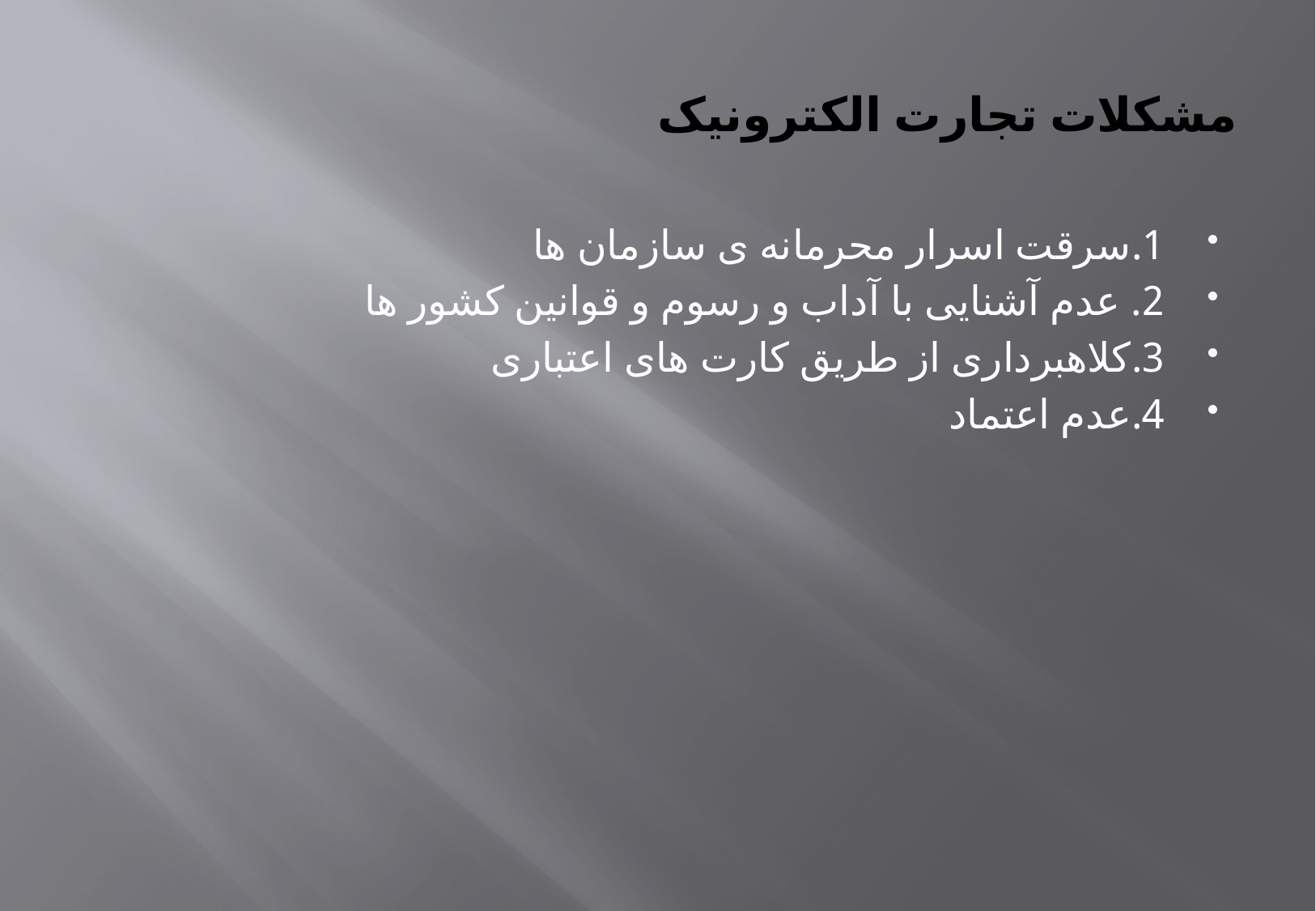

# مشکلات تجارت الکترونیک
1.سرقت اسرار محرمانه ی سازمان ها
2. عدم آشنایی با آداب و رسوم و قوانین کشور ها
3.کلاهبرداری از طریق کارت های اعتباری
4.عدم اعتماد